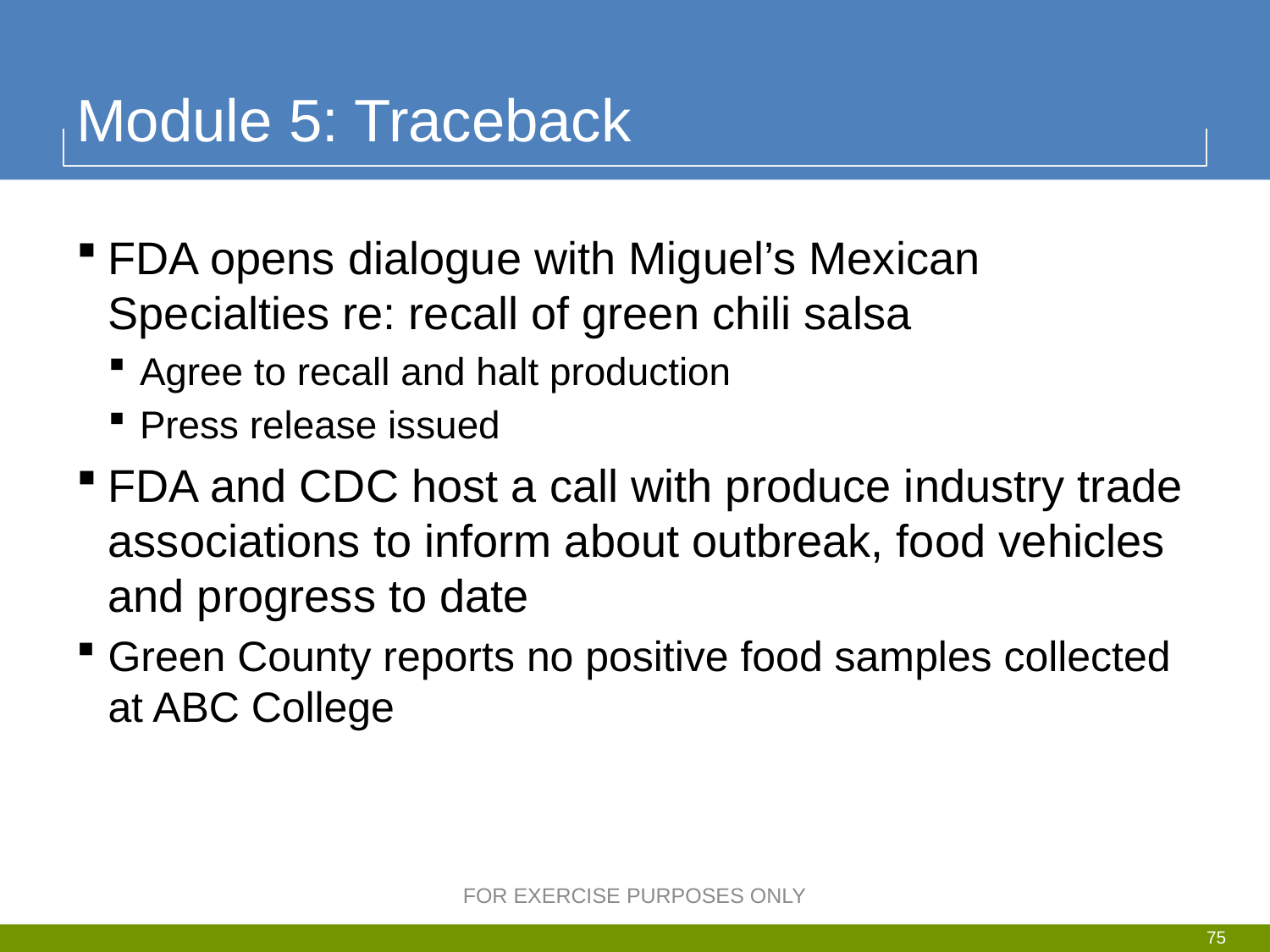

# Module 5: Traceback
FDA opens dialogue with Miguel’s Mexican Specialties re: recall of green chili salsa
Agree to recall and halt production
Press release issued
FDA and CDC host a call with produce industry trade associations to inform about outbreak, food vehicles and progress to date
Green County reports no positive food samples collected at ABC College

FOR EXERCISE PURPOSES ONLY